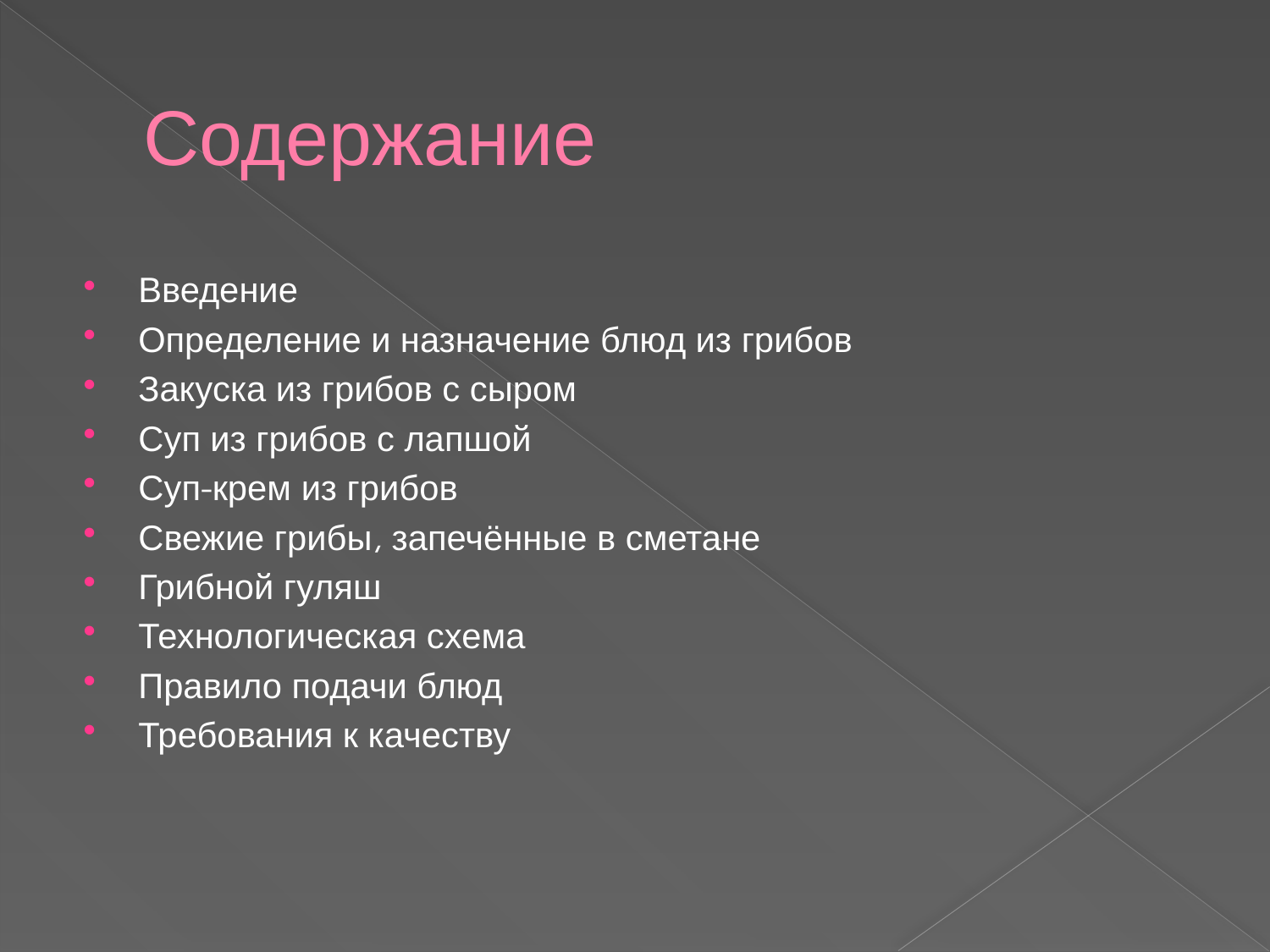

# Содержание
Введение
Определение и назначение блюд из грибов
Закуска из грибов с сыром
Суп из грибов с лапшой
Суп-крем из грибов
Свежие грибы, запечённые в сметане
Грибной гуляш
Технологическая схема
Правило подачи блюд
Требования к качеству